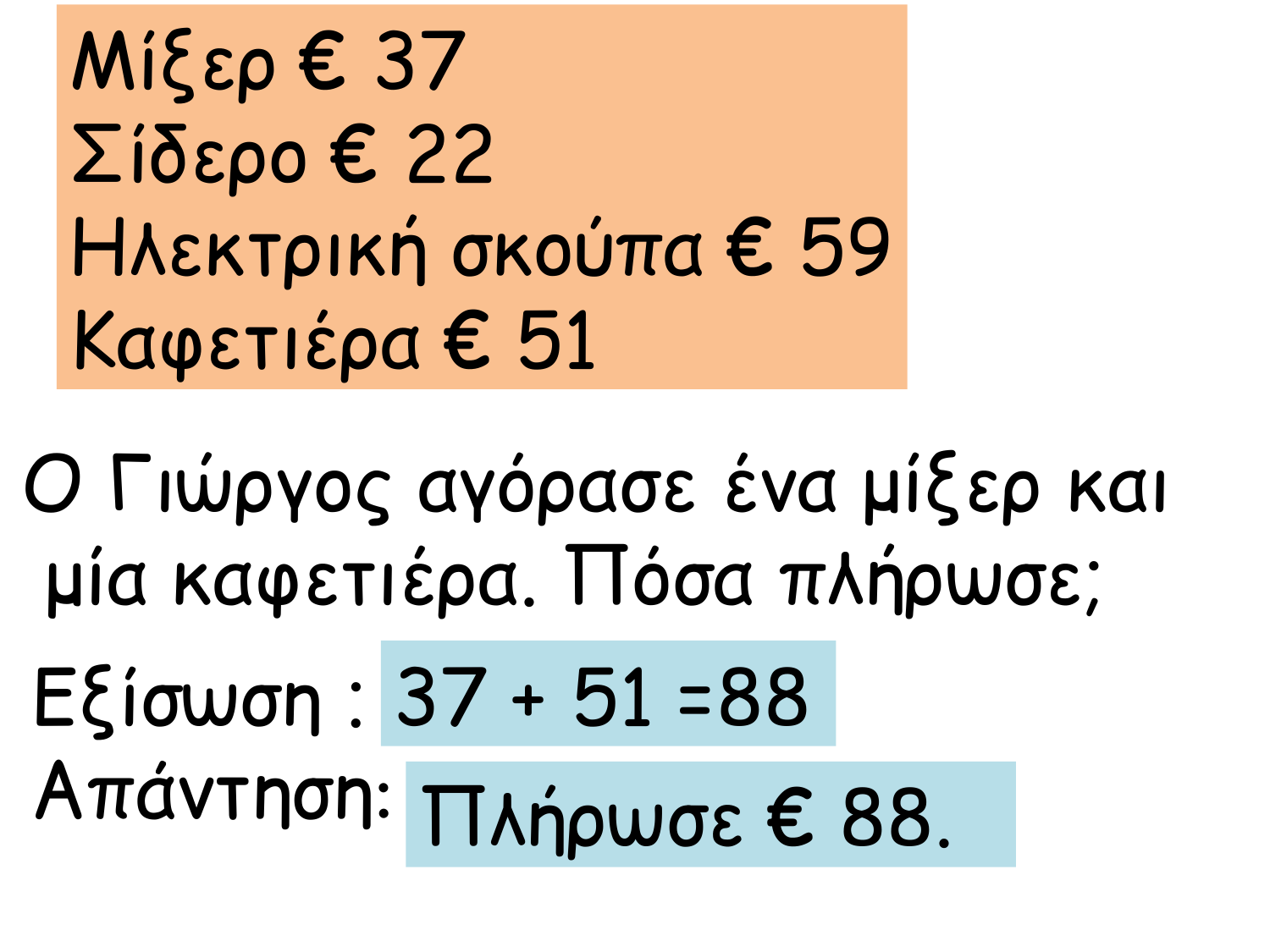

Μίξερ € 37
Σίδερο € 22
Ηλεκτρική σκούπα € 59
Καφετιέρα € 51
Ο Γιώργος αγόρασε ένα μίξερ και
 μία καφετιέρα. Πόσα πλήρωσε;
Εξίσωση :
Απάντηση:
37 + 51 =88
Πλήρωσε € 88.